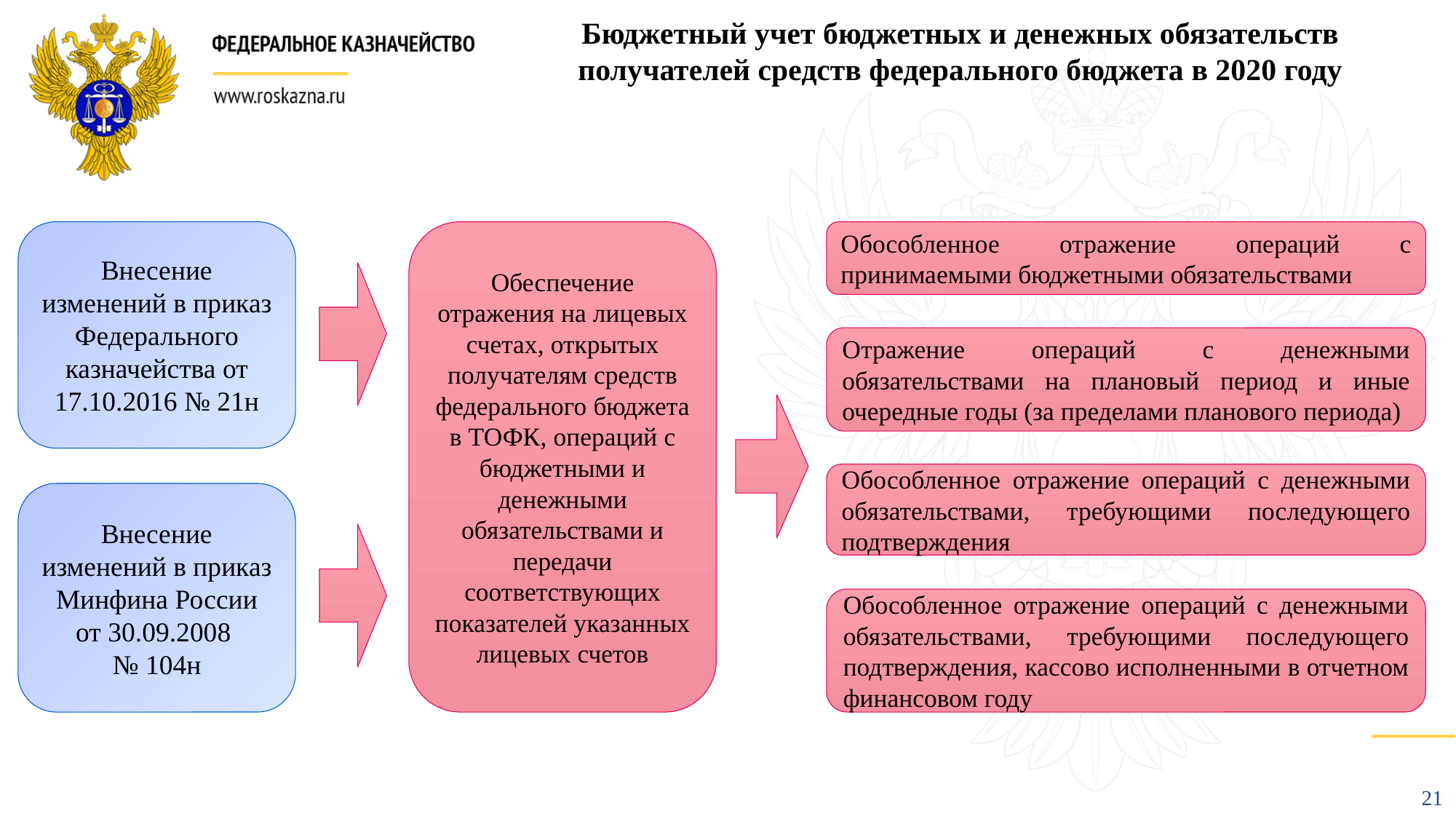

Бюджетный учет бюджетных и денежных обязательств
получателей средств федерального бюджета в 2020 году
Обеспечение отражения на лицевых счетах, открытых получателям средств федерального бюджета в ТОФК, операций с бюджетными и денежными обязательствами и передачи соответствующих показателей указанных лицевых счетов
Обособленное отражение операций с принимаемыми бюджетными обязательствами
Внесение изменений в приказ Федерального казначейства от 17.10.2016 № 21н

Отражение операций с денежными обязательствами на плановый период и иные очередные годы (за пределами планового периода)

Обособленное отражение операций с денежными обязательствами, требующими последующего подтверждения
Внесение изменений в приказ Минфина России от 30.09.2008
№ 104н

Обособленное отражение операций с денежными обязательствами, требующими последующего подтверждения, кассово исполненными в отчетном финансовом году
21